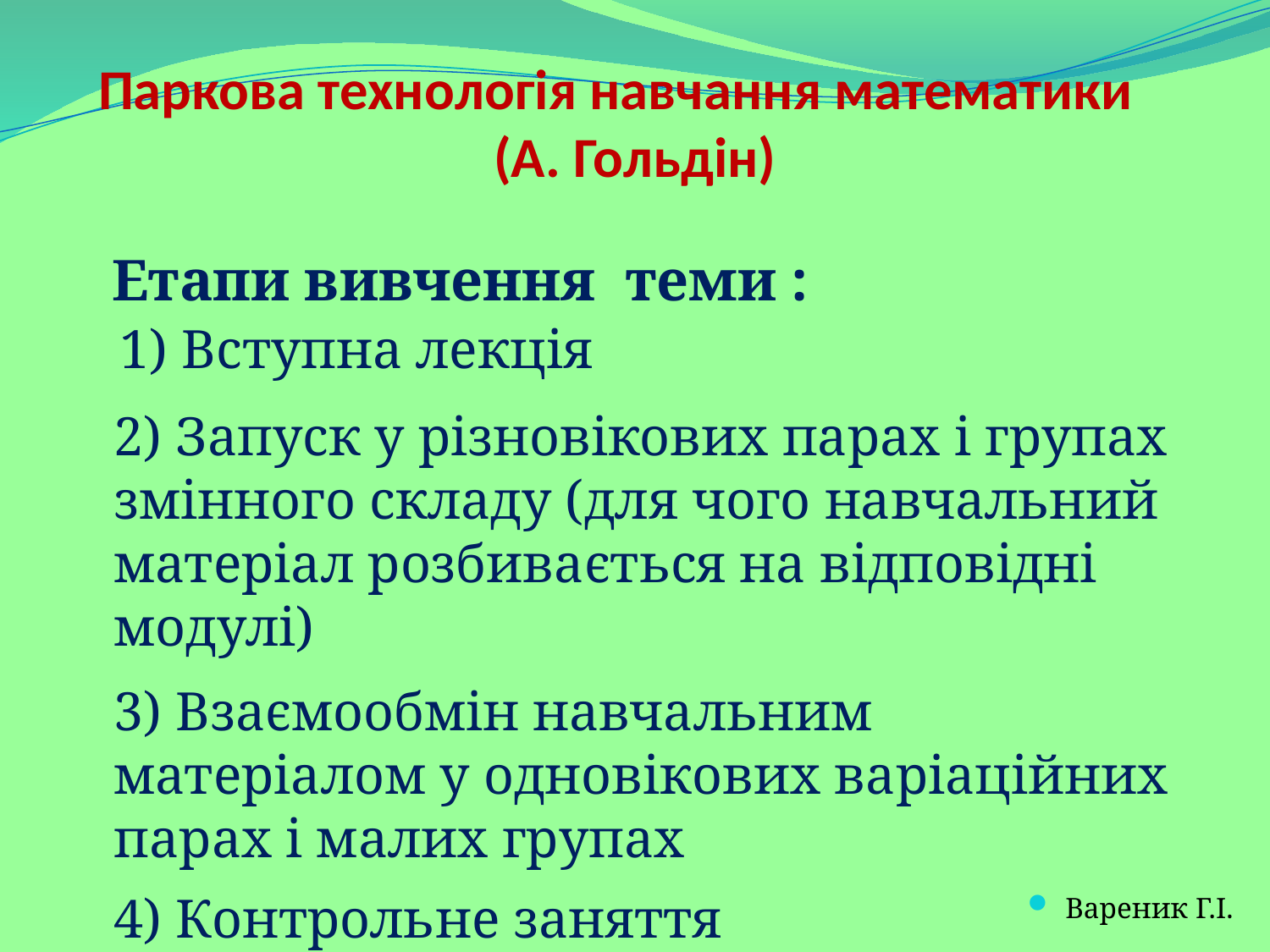

# Паркова технологія навчання математики    (А. Гольдін)
   Етапи вивчення  теми :
   1) Вступна лекція
2) Запуск у різновікових парах і групах змінного складу (для чого навчальний матеріал розбивається на відповідні модулі)
3) Взаємообмін навчальним матеріалом у одновікових варіаційних парах і малих групах
4) Контрольне заняття
Вареник Г.І.